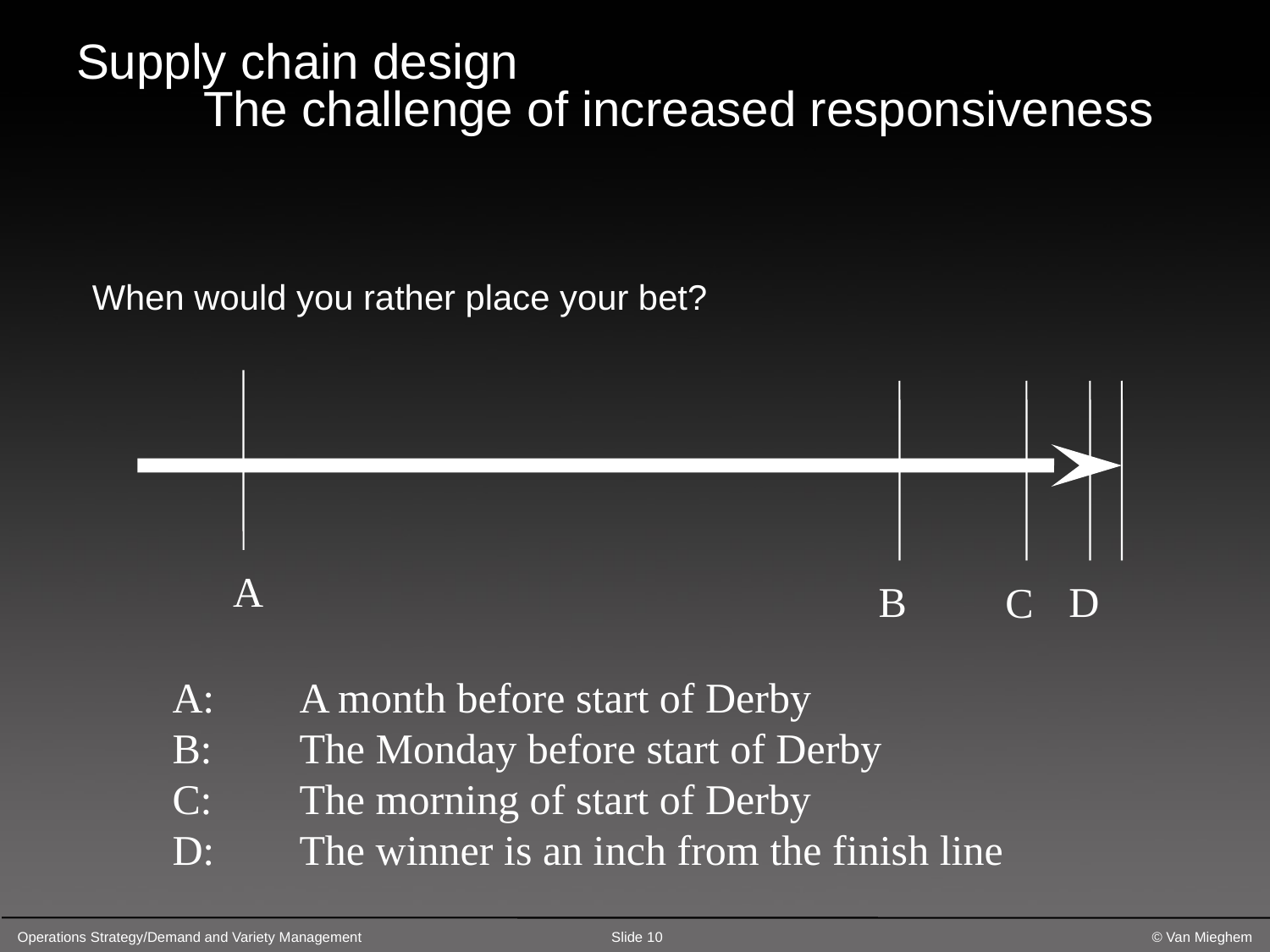

# Supply chain design The challenge of increased responsiveness
When would you rather place your bet?

A
B
D
C
A:	A month before start of Derby
B:	The Monday before start of Derby
C:	The morning of start of Derby
D:	The winner is an inch from the finish line